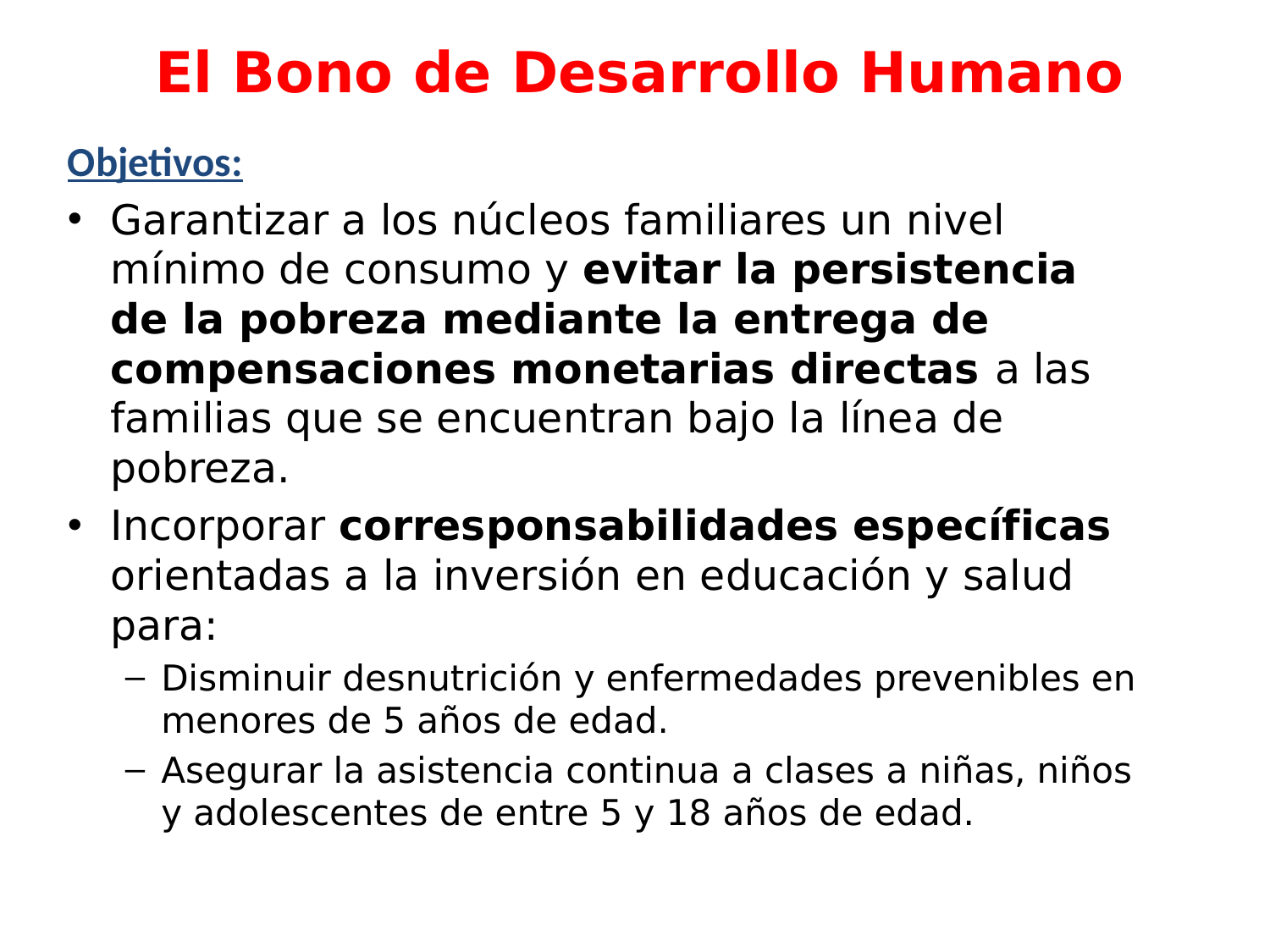

El Bono de Desarrollo Humano
Objetivos:
Garantizar a los núcleos familiares un nivel mínimo de consumo y evitar la persistencia de la pobreza mediante la entrega de compensaciones monetarias directas a las familias que se encuentran bajo la línea de pobreza.
Incorporar corresponsabilidades específicas orientadas a la inversión en educación y salud para:
Disminuir desnutrición y enfermedades prevenibles en menores de 5 años de edad.
Asegurar la asistencia continua a clases a niñas, niños y adolescentes de entre 5 y 18 años de edad.